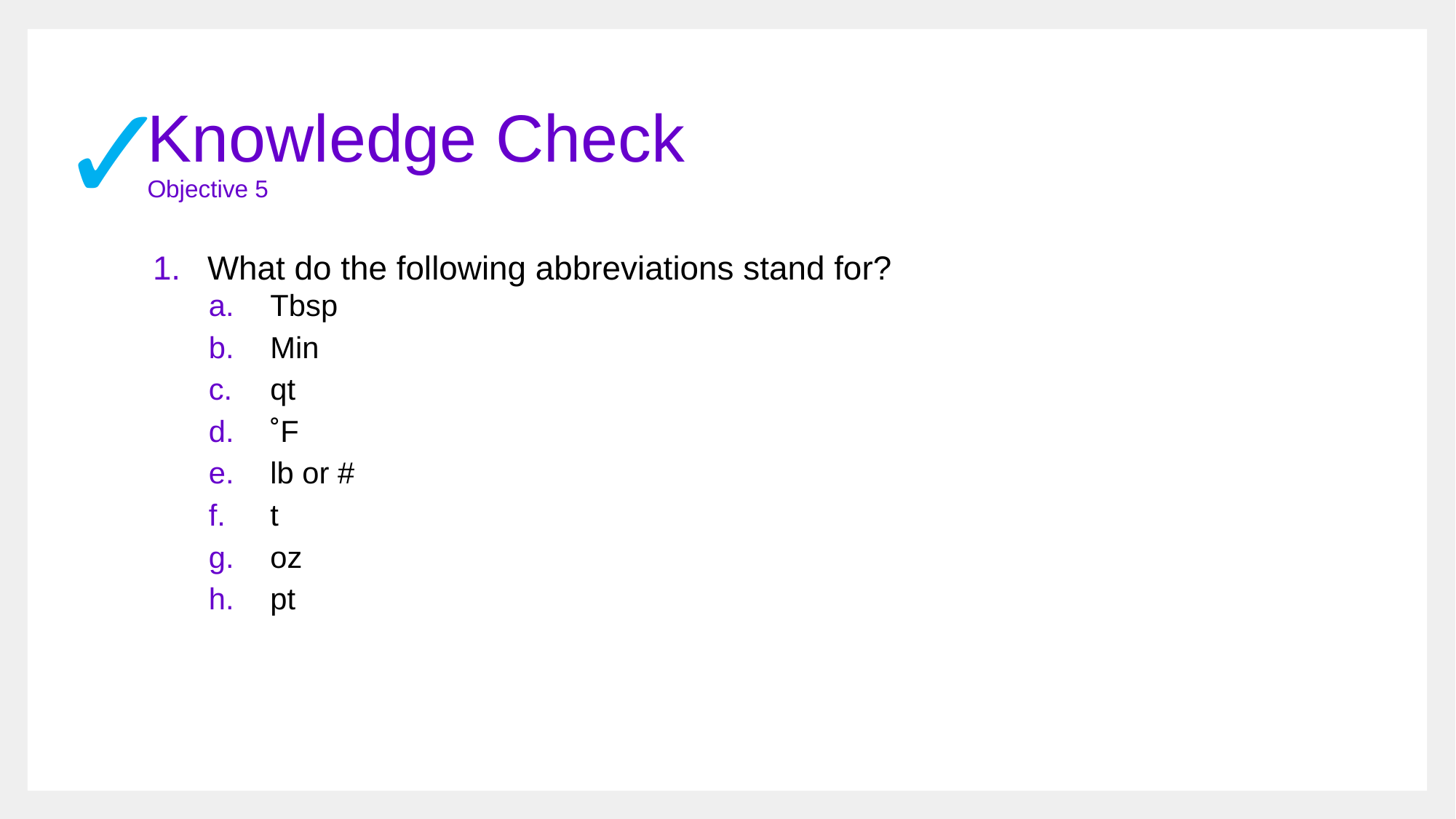

✓
# Knowledge Check Objective 5
What do the following abbreviations stand for?
Tbsp
Min
qt
˚F
lb or #
t
oz
pt